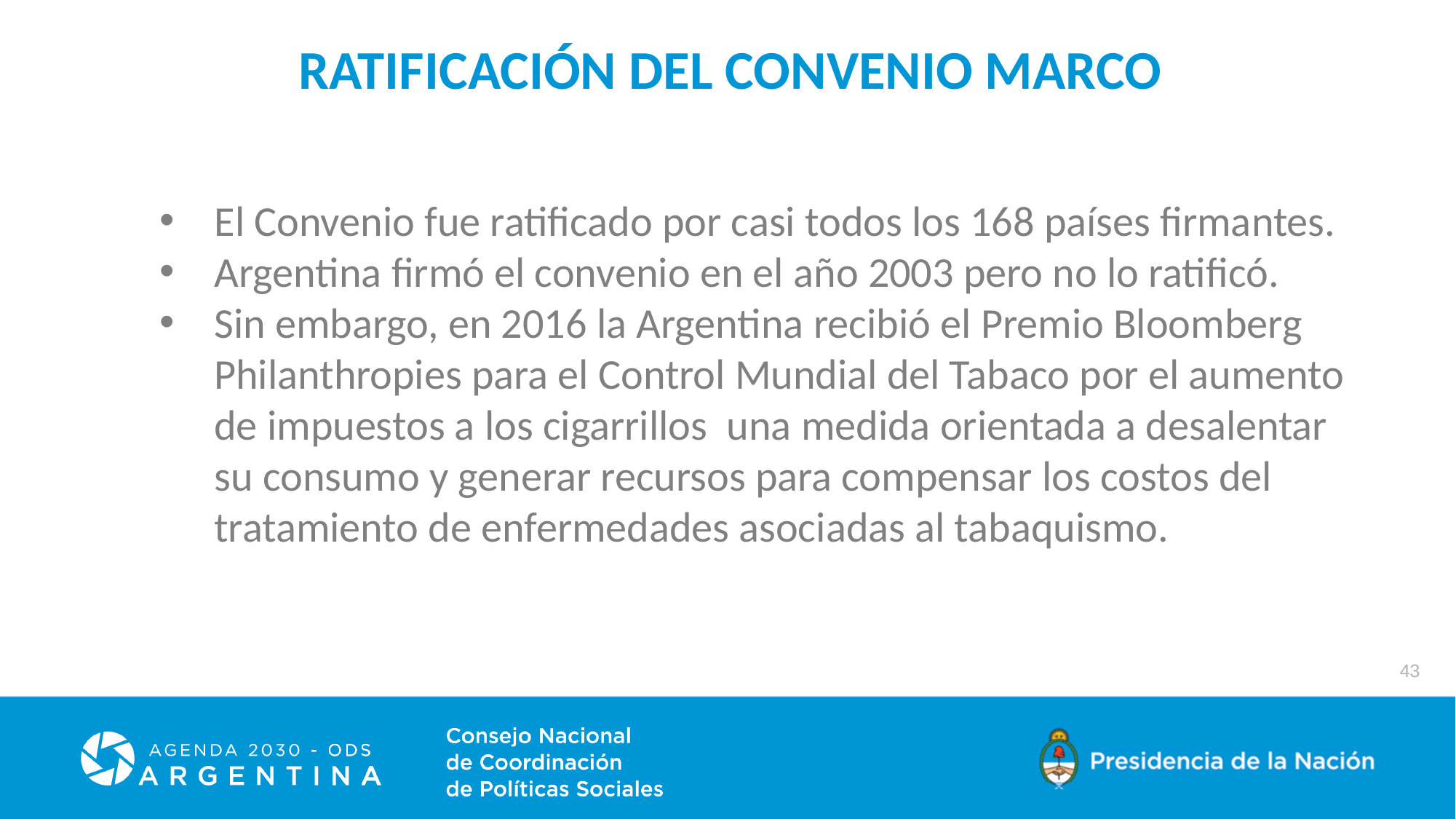

RATIFICACIÓN DEL CONVENIO MARCO
El Convenio fue ratificado por casi todos los 168 países firmantes.
Argentina firmó el convenio en el año 2003 pero no lo ratificó.
Sin embargo, en 2016 la Argentina recibió el Premio Bloomberg Philanthropies para el Control Mundial del Tabaco por el aumento de impuestos a los cigarrillos  una medida orientada a desalentar su consumo y generar recursos para compensar los costos del tratamiento de enfermedades asociadas al tabaquismo.

43